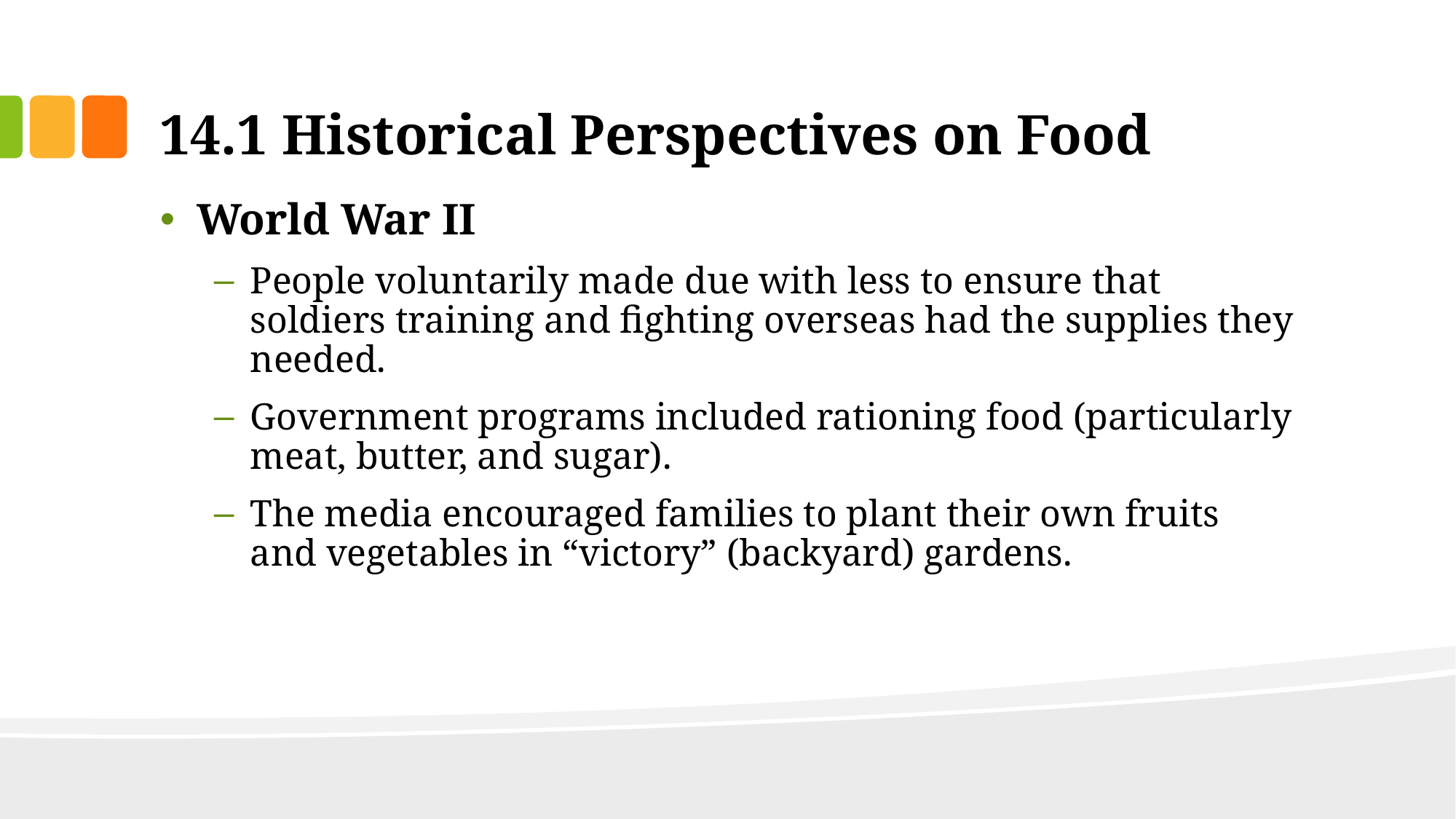

# 14.1 Historical Perspectives on Food
World War II
People voluntarily made due with less to ensure that soldiers training and fighting overseas had the supplies they needed.
Government programs included rationing food (particularly meat, butter, and sugar).
The media encouraged families to plant their own fruits and vegetables in “victory” (backyard) gardens.